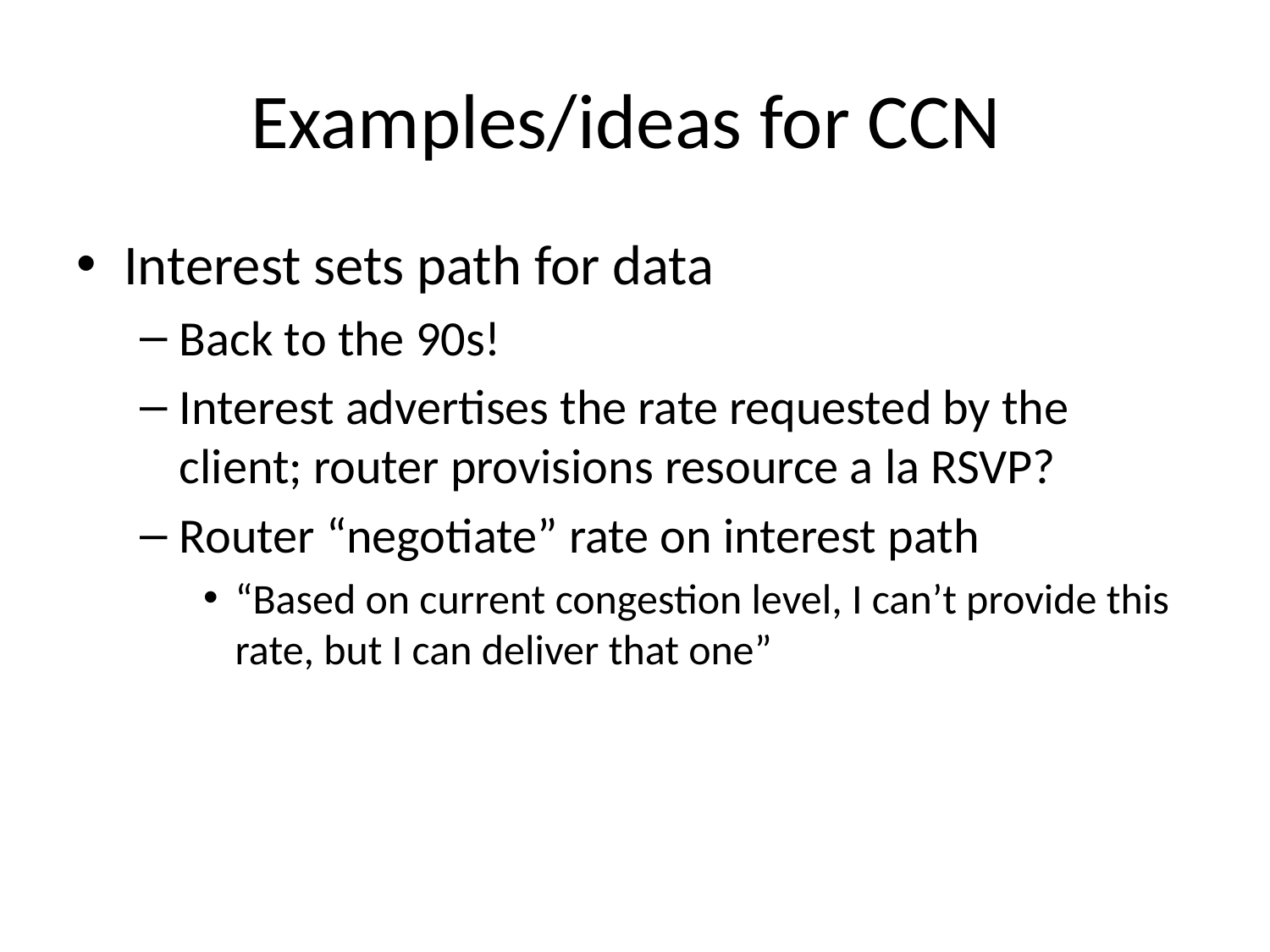

# Examples/ideas for CCN
Interest sets path for data
Back to the 90s!
Interest advertises the rate requested by the client; router provisions resource a la RSVP?
Router “negotiate” rate on interest path
“Based on current congestion level, I can’t provide this rate, but I can deliver that one”